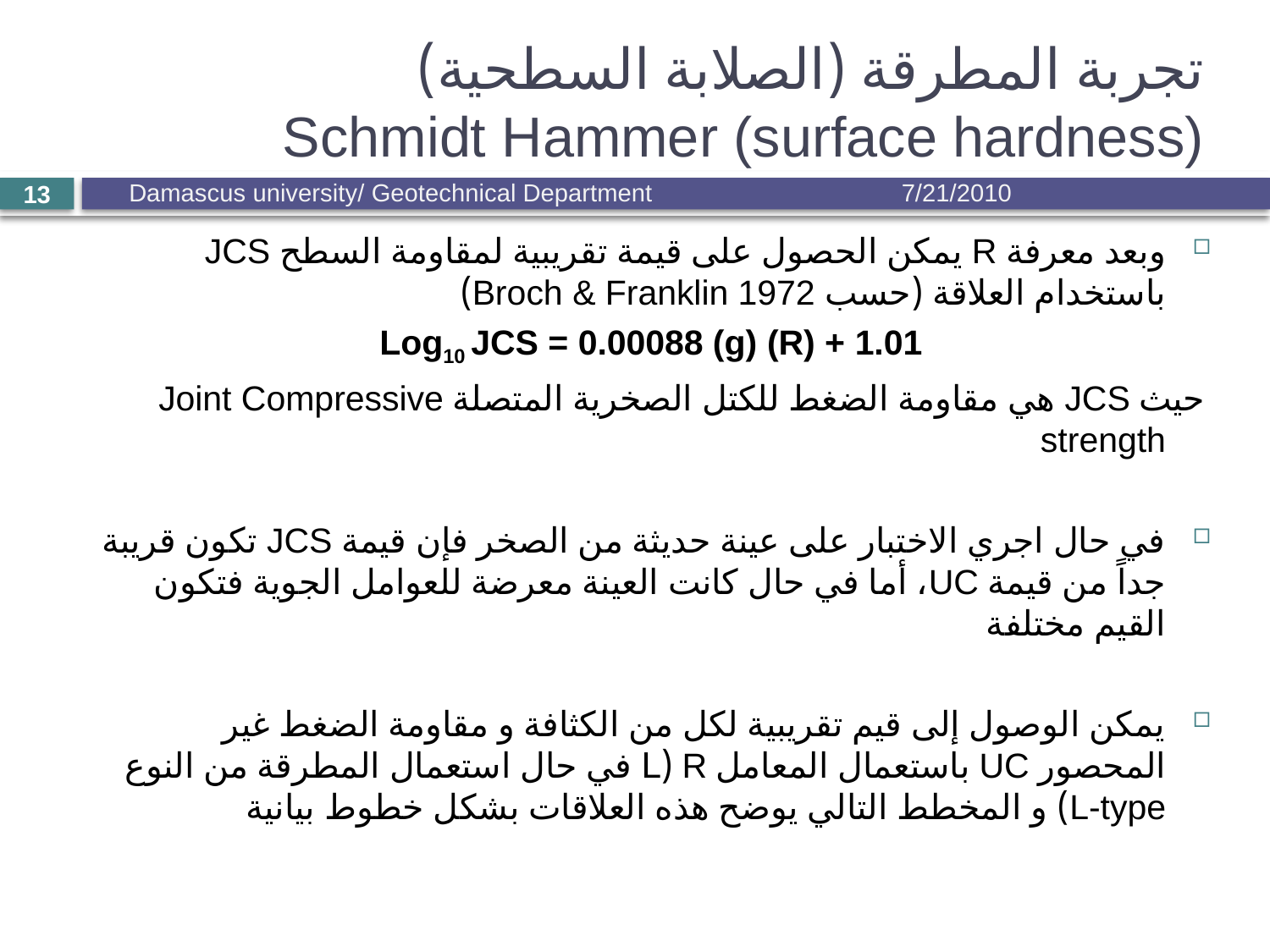

# تجربة المطرقة (الصلابة السطحية) Schmidt Hammer (surface hardness)
Damascus university/ Geotechnical Department
7/21/2010
13
وبعد معرفة R يمكن الحصول على قيمة تقريبية لمقاومة السطح JCS باستخدام العلاقة (حسب Broch & Franklin 1972)
Log10 JCS = 0.00088 (g) (R) + 1.01
حيث JCS هي مقاومة الضغط للكتل الصخرية المتصلة Joint Compressive strength

في حال اجري الاختبار على عينة حديثة من الصخر فإن قيمة JCS تكون قريبة جداً من قيمة UC، أما في حال كانت العينة معرضة للعوامل الجوية فتكون القيم مختلفة

يمكن الوصول إلى قيم تقريبية لكل من الكثافة و مقاومة الضغط غير المحصور UC باستعمال المعامل R (L في حال استعمال المطرقة من النوع L-type) و المخطط التالي يوضح هذه العلاقات بشكل خطوط بيانية